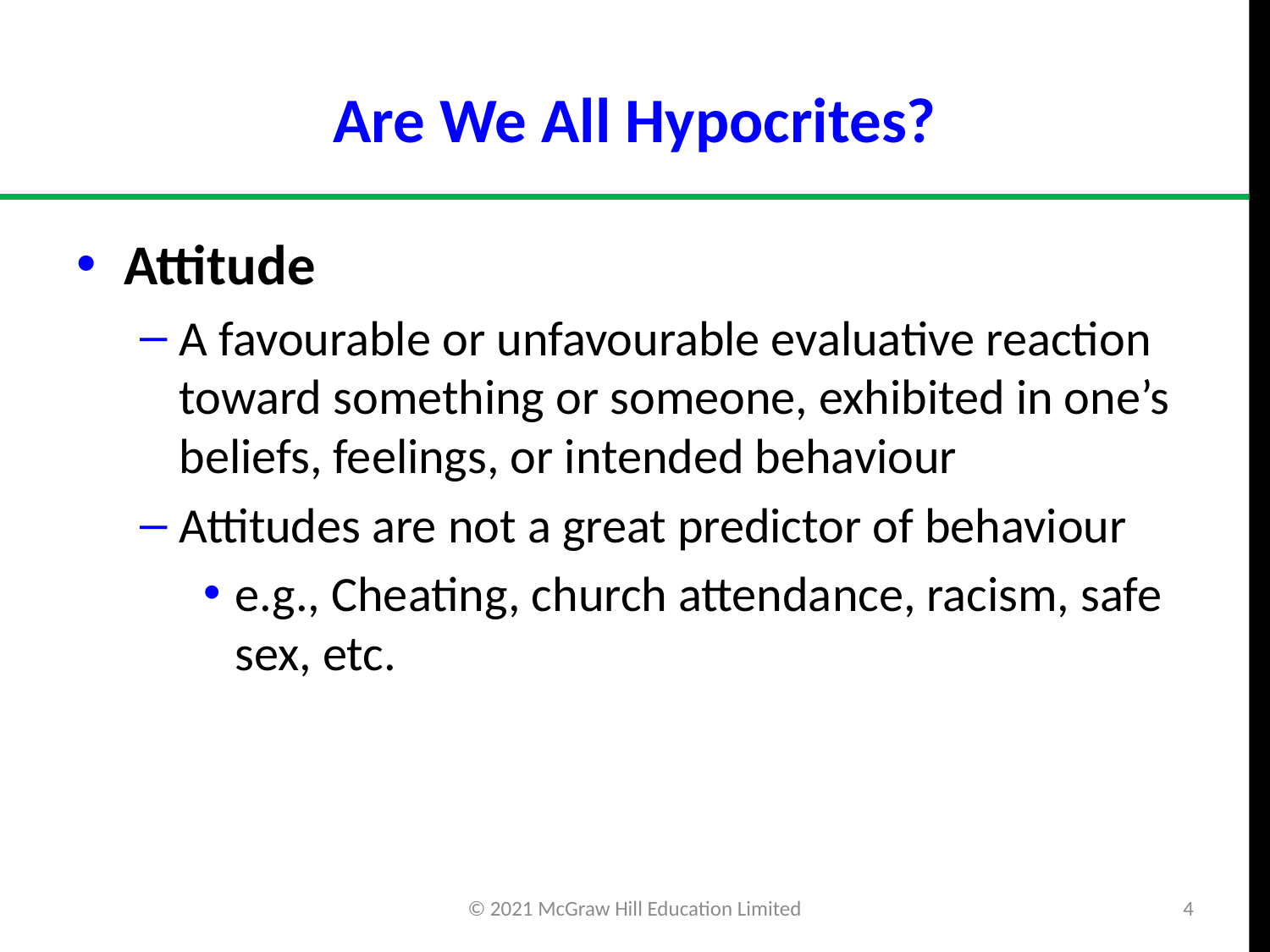

# Are We All Hypocrites?
Attitude
A favourable or unfavourable evaluative reaction toward something or someone, exhibited in one’s beliefs, feelings, or intended behaviour
Attitudes are not a great predictor of behaviour
e.g., Cheating, church attendance, racism, safe sex, etc.

© 2021 McGraw Hill Education Limited
4